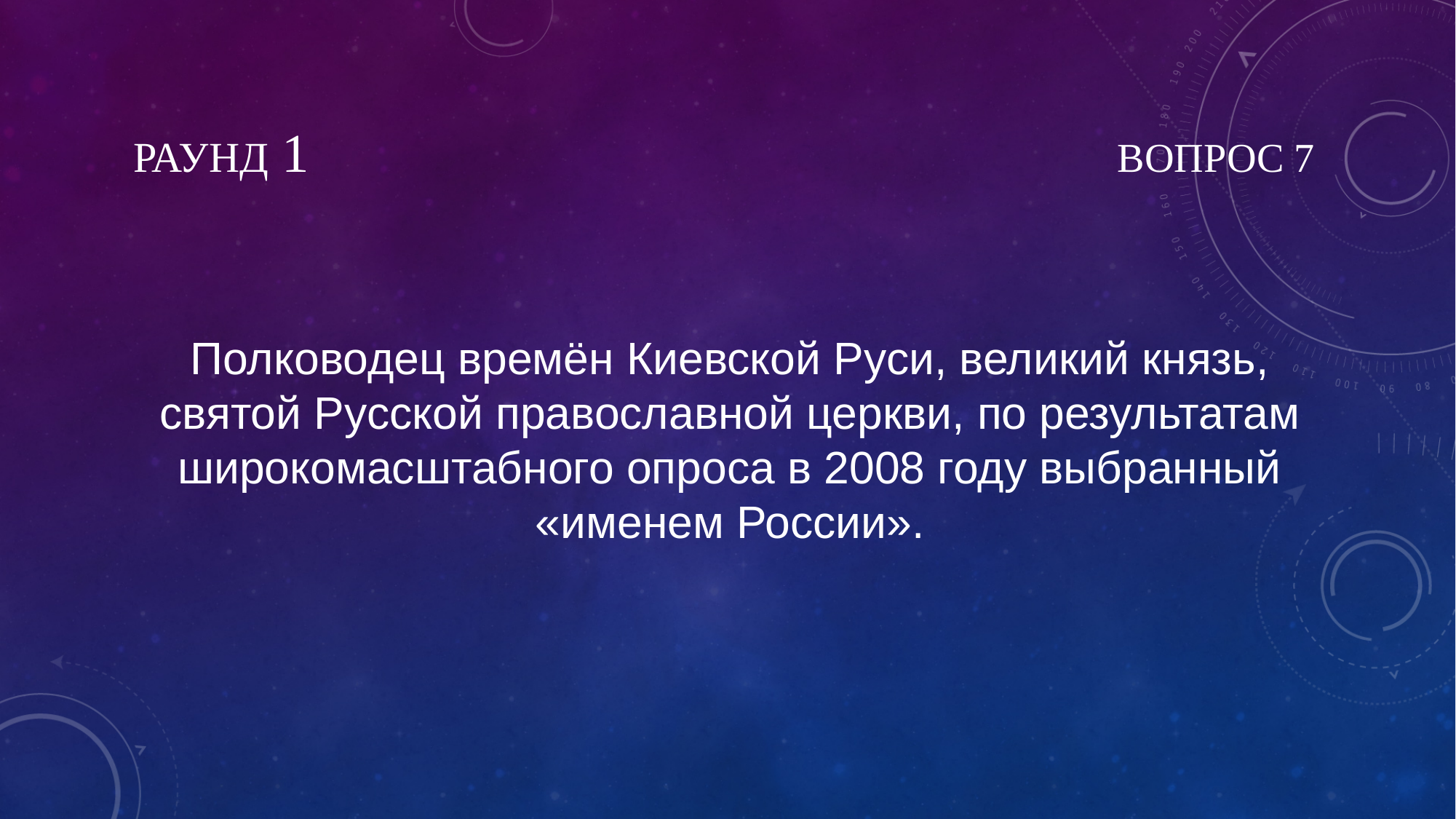

# Раунд 1                                                                 Вопрос 7
Полководец времён Киевской Руси, великий князь, святой Русской православной церкви, по результатам широкомасштабного опроса в 2008 году выбранный «именем России».